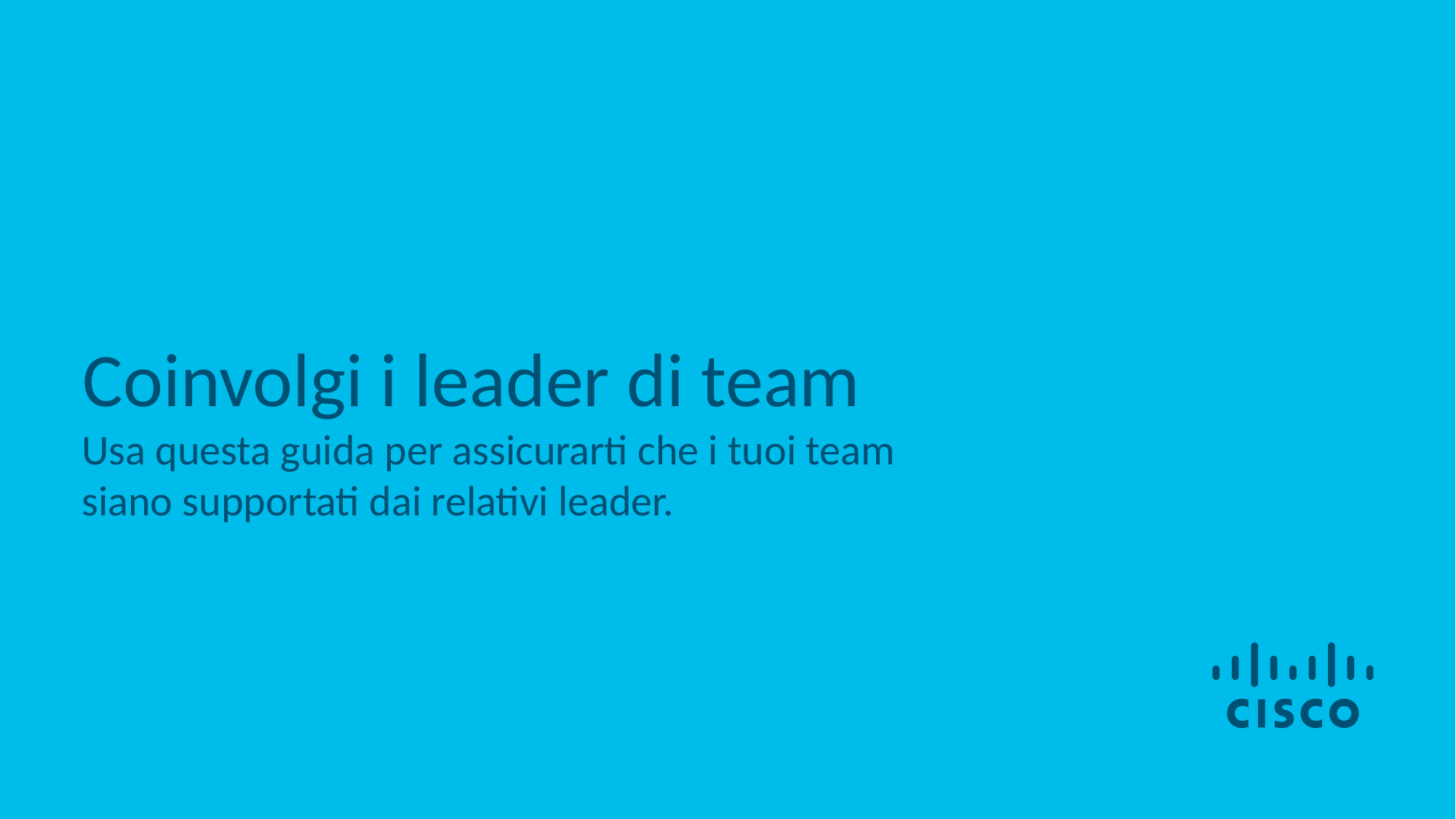

Coinvolgi i leader di team
Usa questa guida per assicurarti che i tuoi team siano supportati dai relativi leader.